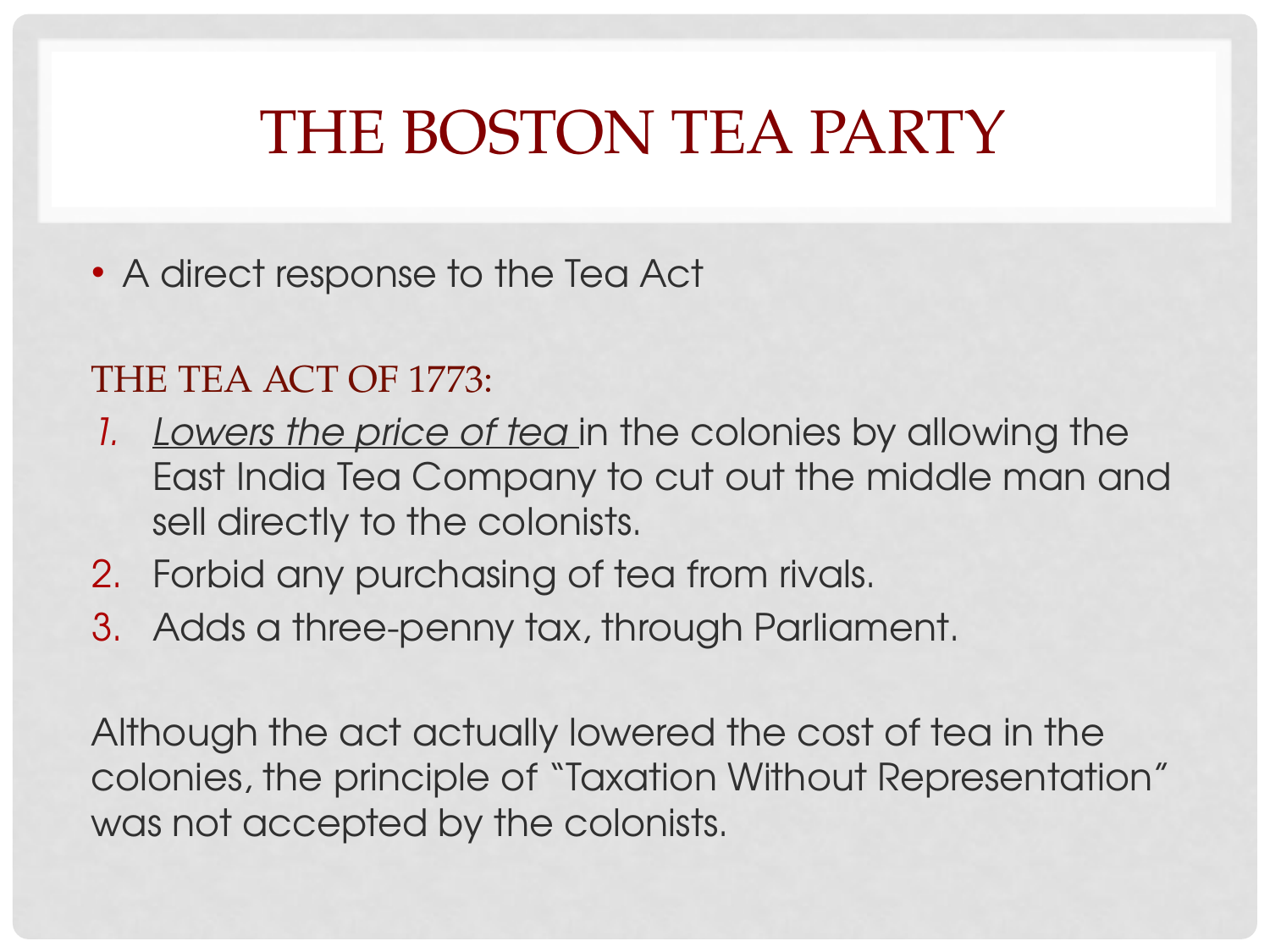

# The Boston Tea Party
A direct response to the Tea Act

THE TEA ACT OF 1773:
Lowers the price of tea in the colonies by allowing the East India Tea Company to cut out the middle man and sell directly to the colonists.
Forbid any purchasing of tea from rivals.
Adds a three-penny tax, through Parliament.

Although the act actually lowered the cost of tea in the colonies, the principle of “Taxation Without Representation” was not accepted by the colonists.